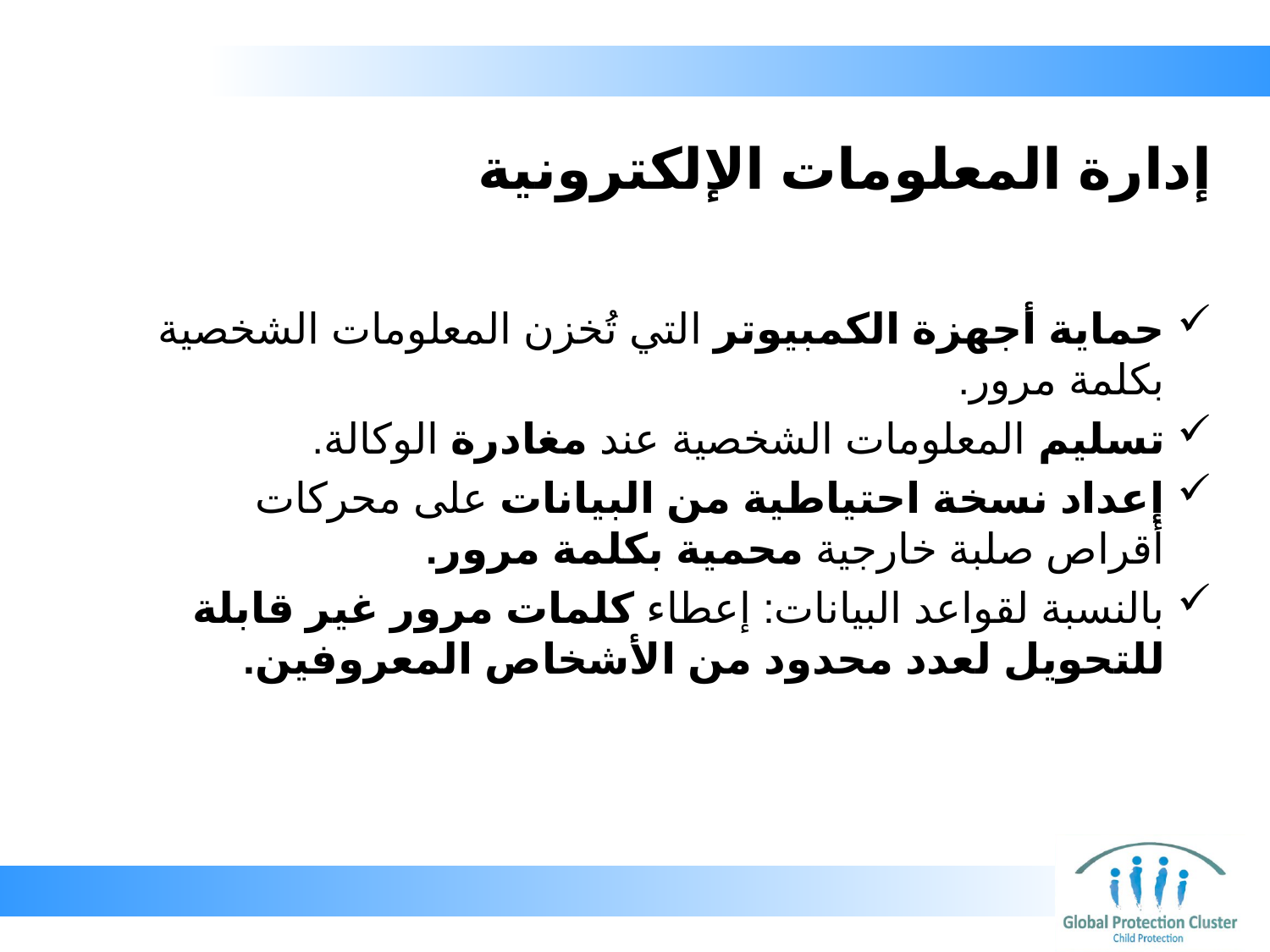

# إدارة المعلومات الإلكترونية

حماية أجهزة الكمبيوتر التي تُخزن المعلومات الشخصية بكلمة مرور.
تسليم المعلومات الشخصية عند مغادرة الوكالة.
إعداد نسخة احتياطية من البيانات على محركات أقراص صلبة خارجية محمية بكلمة مرور.
بالنسبة لقواعد البيانات: إعطاء كلمات مرور غير قابلة للتحويل لعدد محدود من الأشخاص المعروفين.